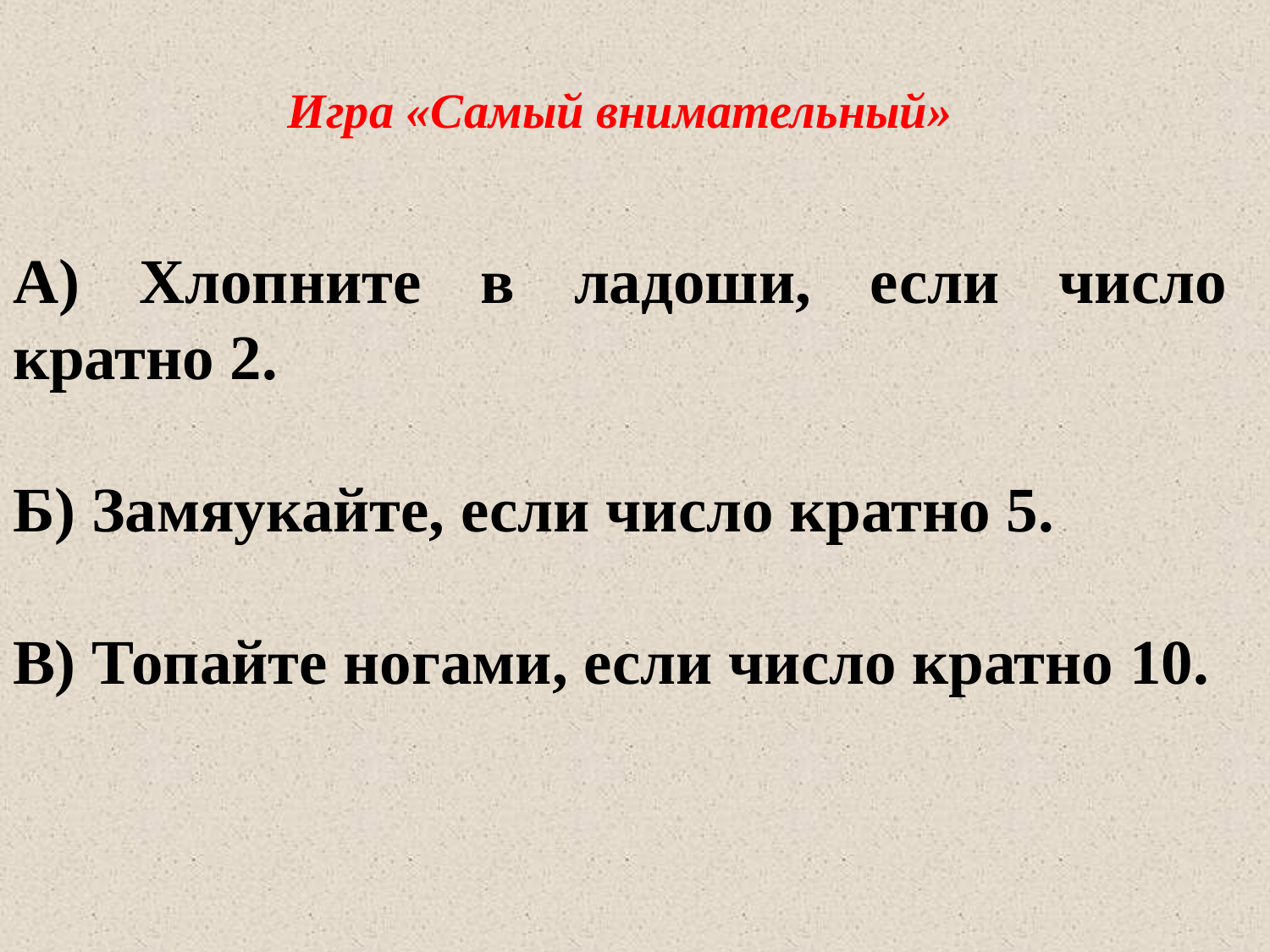

Игра «Самый внимательный»

А) Хлопните в ладоши, если число кратно 2.

Б) Замяукайте, если число кратно 5.

В) Топайте ногами, если число кратно 10.